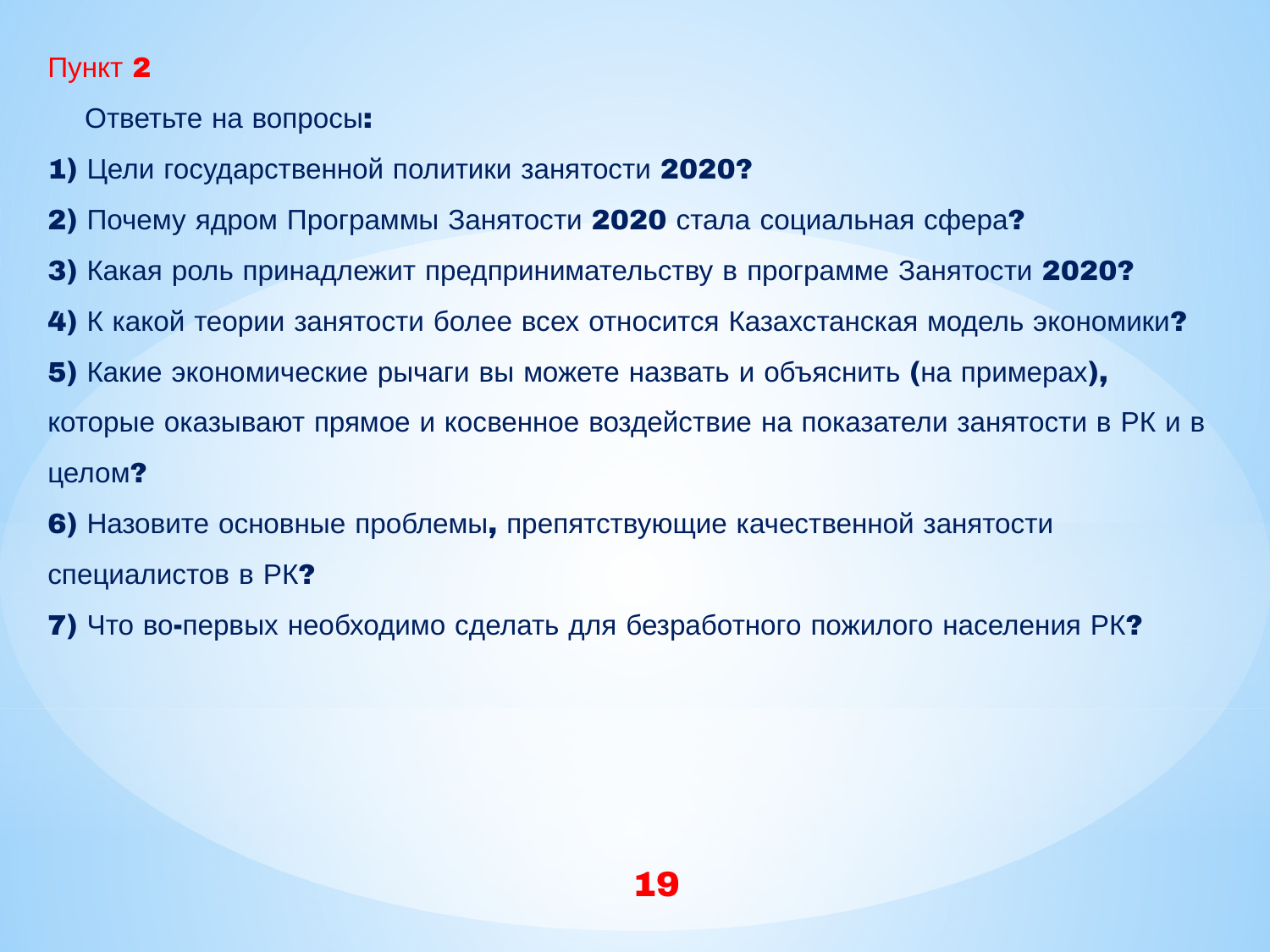

# Пункт 2 Ответьте на вопросы: 1) Цели государственной политики занятости 2020? 2) Почему ядром Программы Занятости 2020 стала социальная сфера? 3) Какая роль принадлежит предпринимательству в программе Занятости 2020? 4) К какой теории занятости более всех относится Казахстанская модель экономики? 5) Какие экономические рычаги вы можете назвать и объяснить (на примерах), которые оказывают прямое и косвенное воздействие на показатели занятости в РК и в целом? 6) Назовите основные проблемы, препятствующие качественной занятости специалистов в РК? 7) Что во-первых необходимо сделать для безработного пожилого населения РК?

19